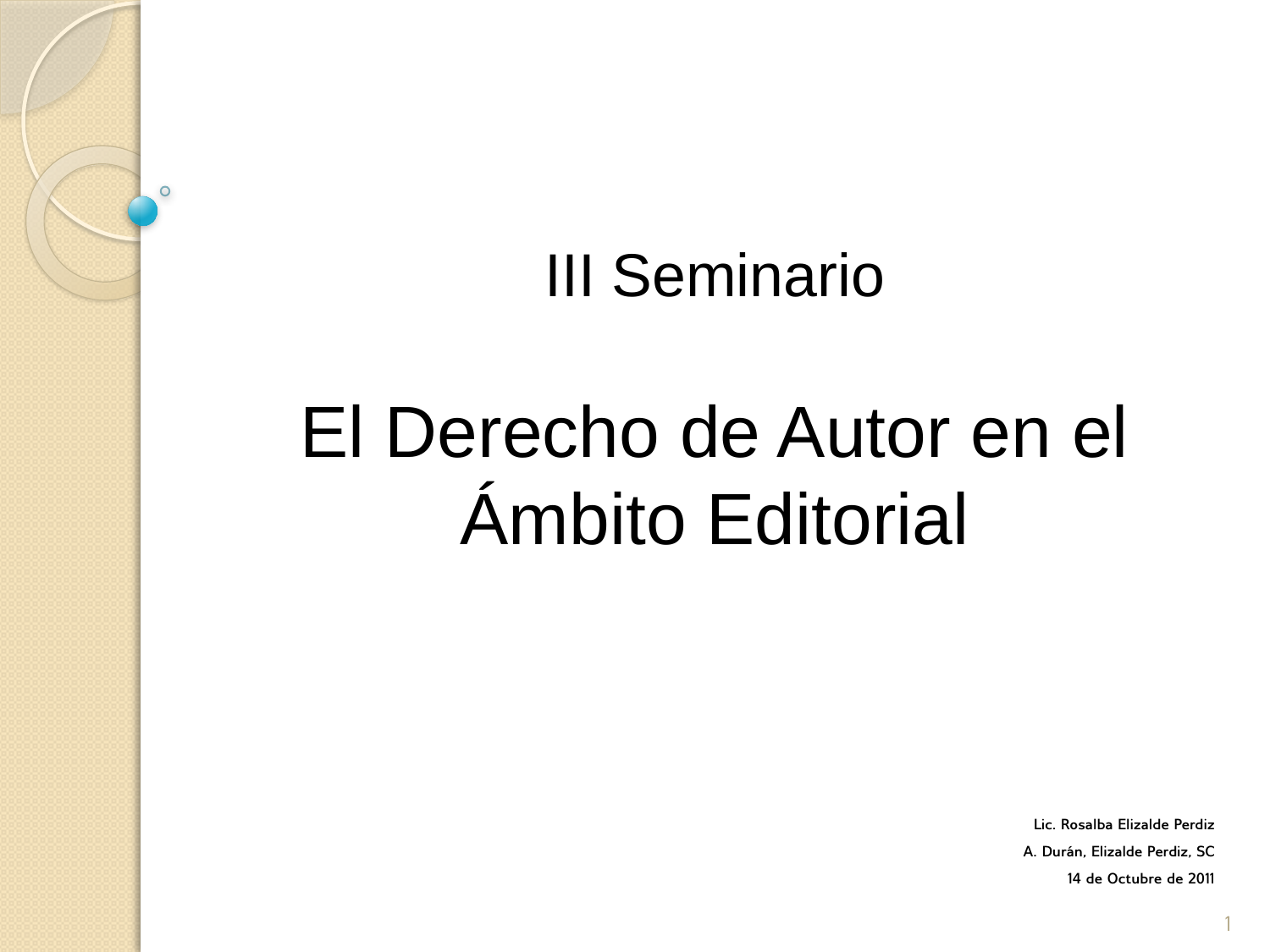

III Seminario

El Derecho de Autor en el Ámbito Editorial

Lic. Rosalba Elizalde Perdiz
A. Durán, Elizalde Perdiz, SC
14 de Octubre de 2011
1